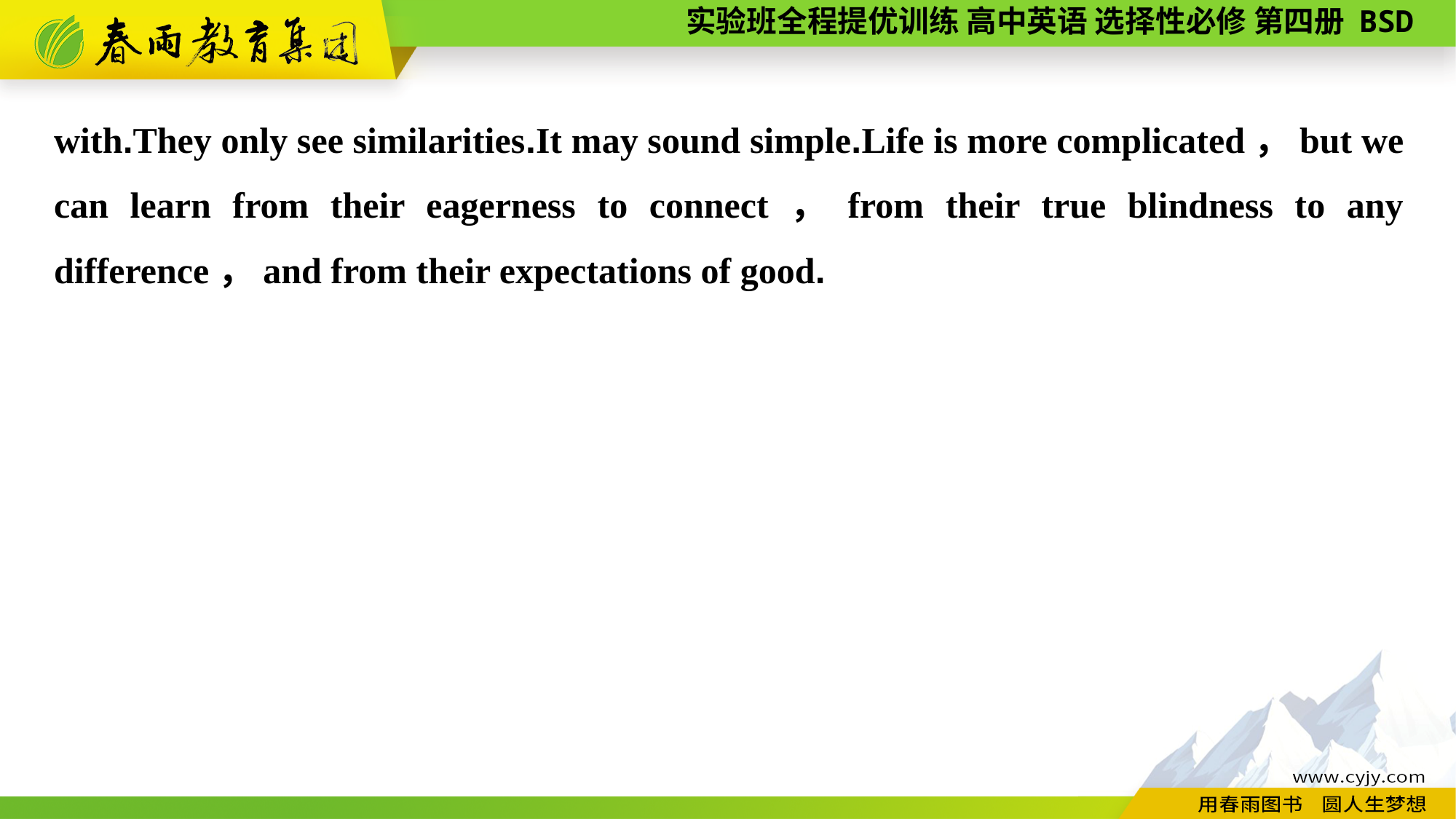

with.They only see similarities.It may sound simple.Life is more complicated，but we can learn from their eagerness to connect，from their true blindness to any difference，and from their expectations of good.